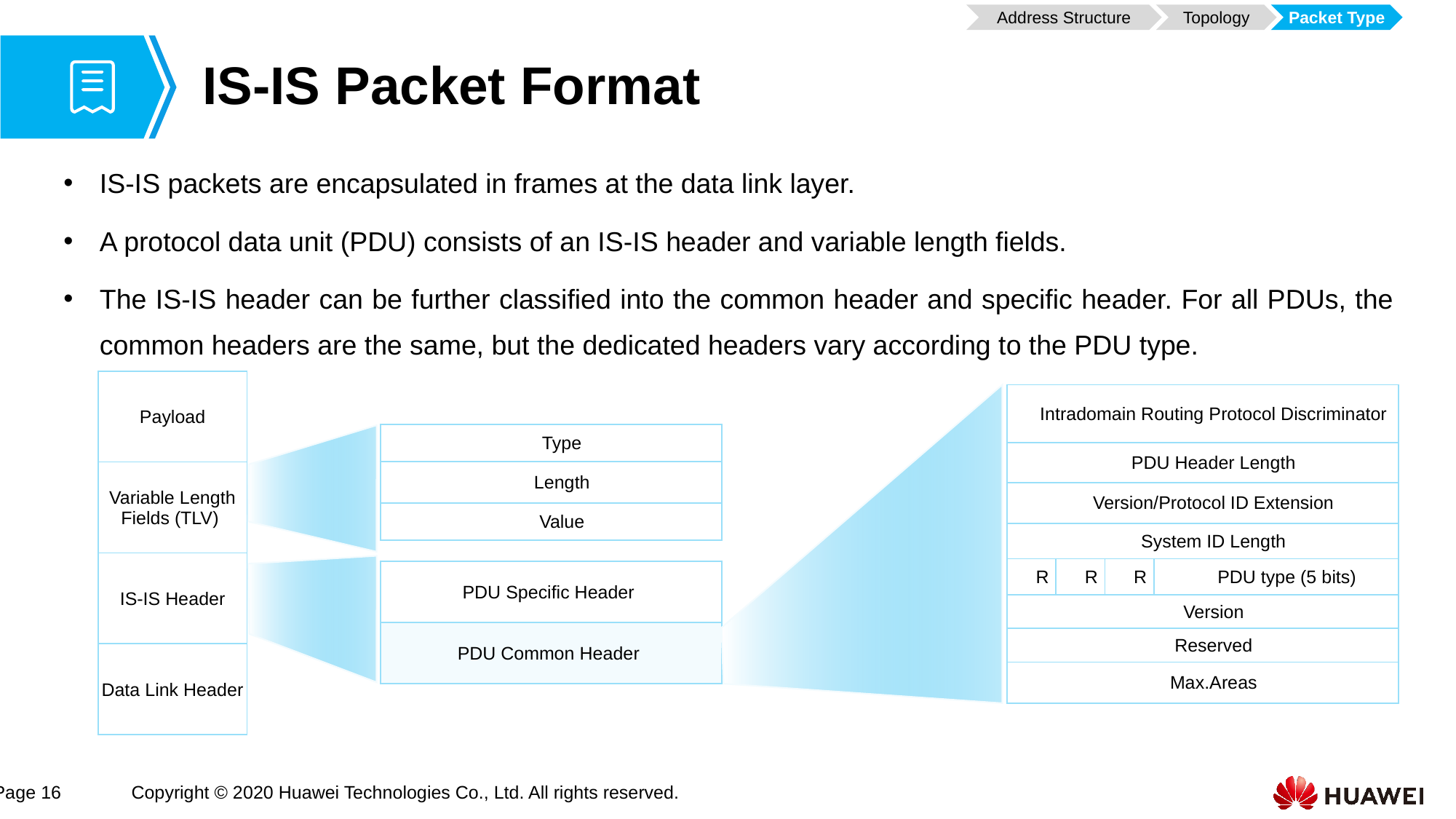

Address Structure
Topology
Packet Type
# IS-IS Packet Format
IS-IS packets are encapsulated in frames at the data link layer.
A protocol data unit (PDU) consists of an IS-IS header and variable length fields.
The IS-IS header can be further classified into the common header and specific header. For all PDUs, the common headers are the same, but the dedicated headers vary according to the PDU type.

| Payload |
| --- |
| Variable Length Fields (TLV) |
| IS-IS Header |
| Data Link Header |
| Intradomain Routing Protocol Discriminator |  |  |  |
| --- | --- | --- | --- |
| PDU Header Length |  |  |  |
| Version/Protocol ID Extension |  |  |  |
| System ID Length |  |  |  |
| R | R | R | PDU type (5 bits) |
| Version |  |  |  |
| Reserved |  |  |  |
| Max.Areas |  |  |  |

| Type |  |  |  |
| --- | --- | --- | --- |
| Length |  |  |  |
| Value |  |  |  |

| PDU Specific Header |
| --- |
| PDU Common Header |